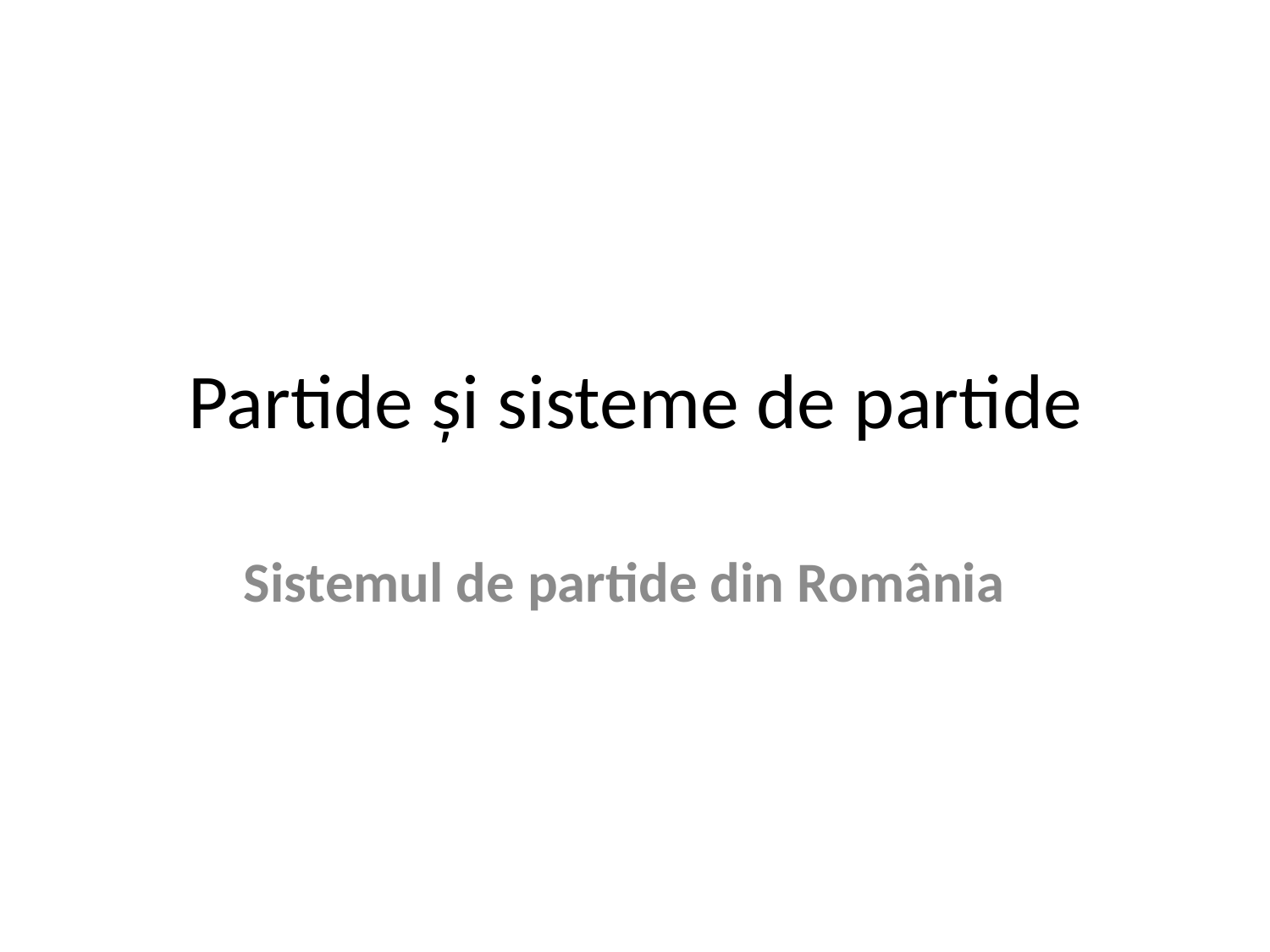

# Partide și sisteme de partide
Sistemul de partide din România